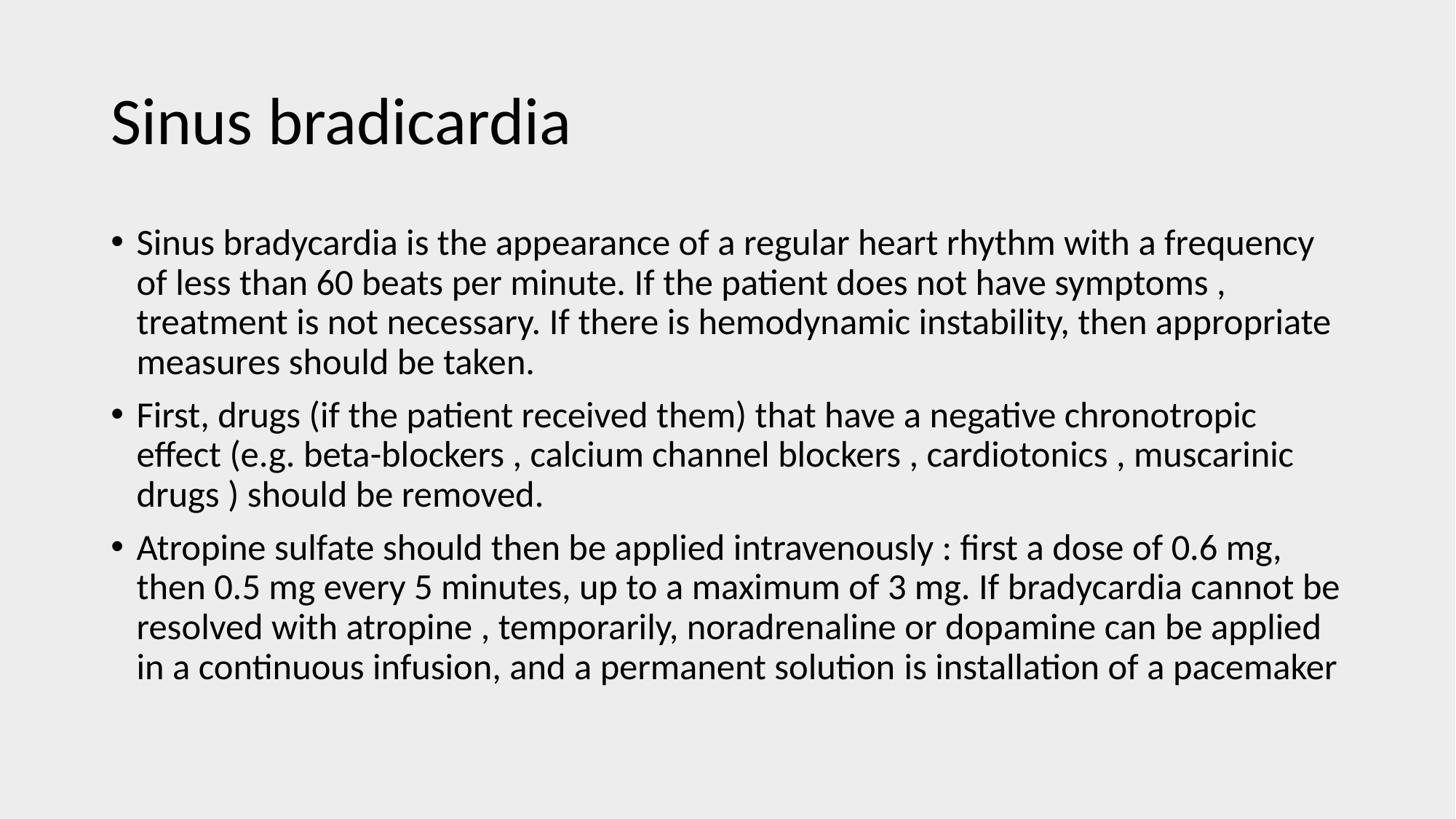

# Sinus bradicardia
Sinus bradycardia is the appearance of a regular heart rhythm with a frequency of less than 60 beats per minute. If the patient does not have symptoms , treatment is not necessary. If there is hemodynamic instability, then appropriate measures should be taken.
First, drugs (if the patient received them) that have a negative chronotropic effect (e.g. beta-blockers , calcium channel blockers , cardiotonics , muscarinic drugs ) should be removed.
Atropine sulfate should then be applied intravenously : first a dose of 0.6 mg, then 0.5 mg every 5 minutes, up to a maximum of 3 mg. If bradycardia cannot be resolved with atropine , temporarily, noradrenaline or dopamine can be applied in a continuous infusion, and a permanent solution is installation of a pacemaker